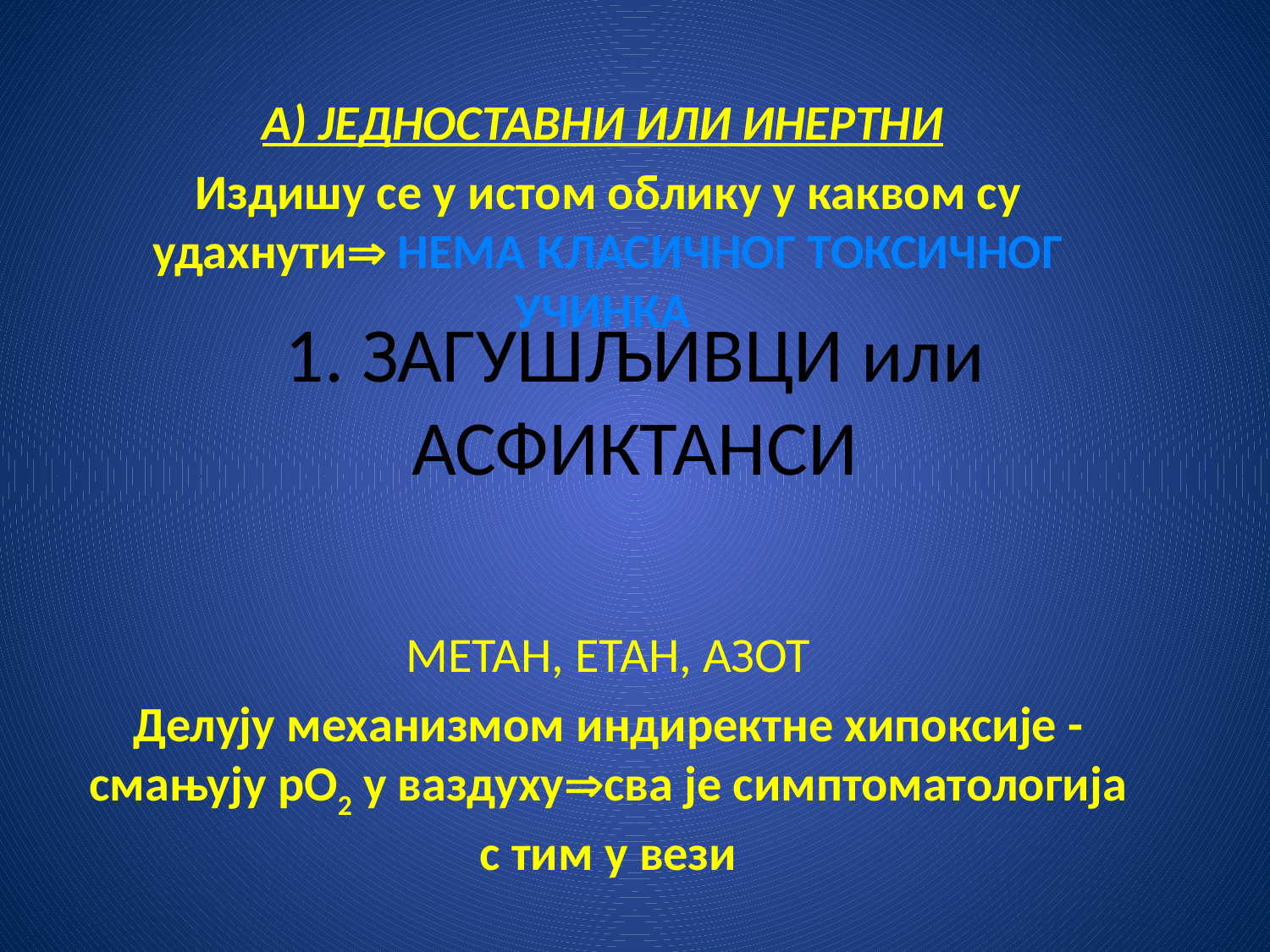

А) ЈЕДНОСТАВНИ ИЛИ ИНЕРТНИ
Издишу се у истом облику у каквом су удахнути⇒ НЕМА КЛАСИЧНОГ ТОКСИЧНОГ УЧИНКА

МЕТАН, ЕТАН, АЗОТ
Делују механизмом индиректне хипоксије - смањују pО2 у ваздуху⇒сва је симптоматологија с тим у вези

# 1. ЗАГУШЉИВЦИ или АСФИКТАНСИ